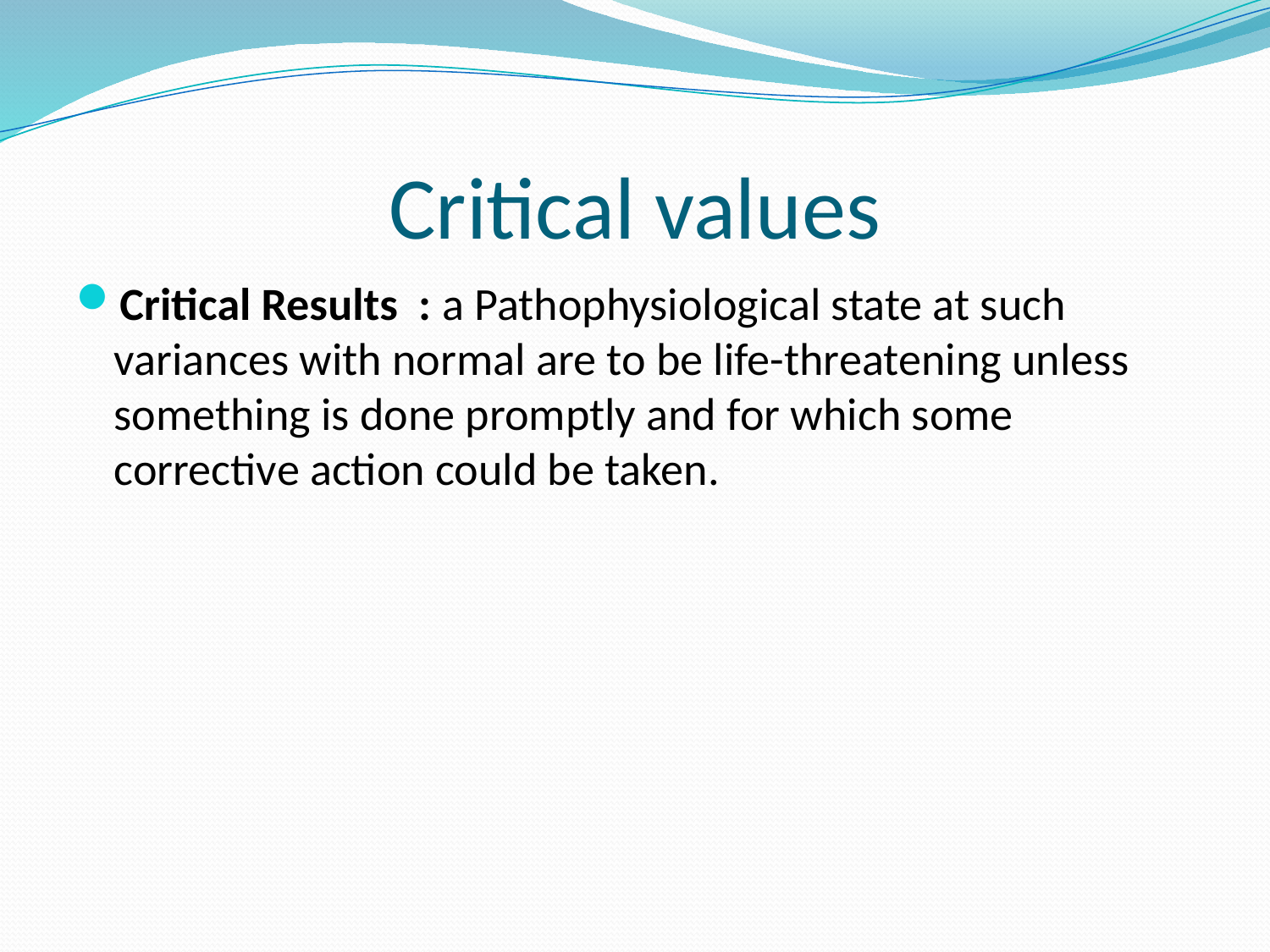

# Critical values
Critical Results  : a Pathophysiological state at such variances with normal are to be life-threatening unless something is done promptly and for which some corrective action could be taken.